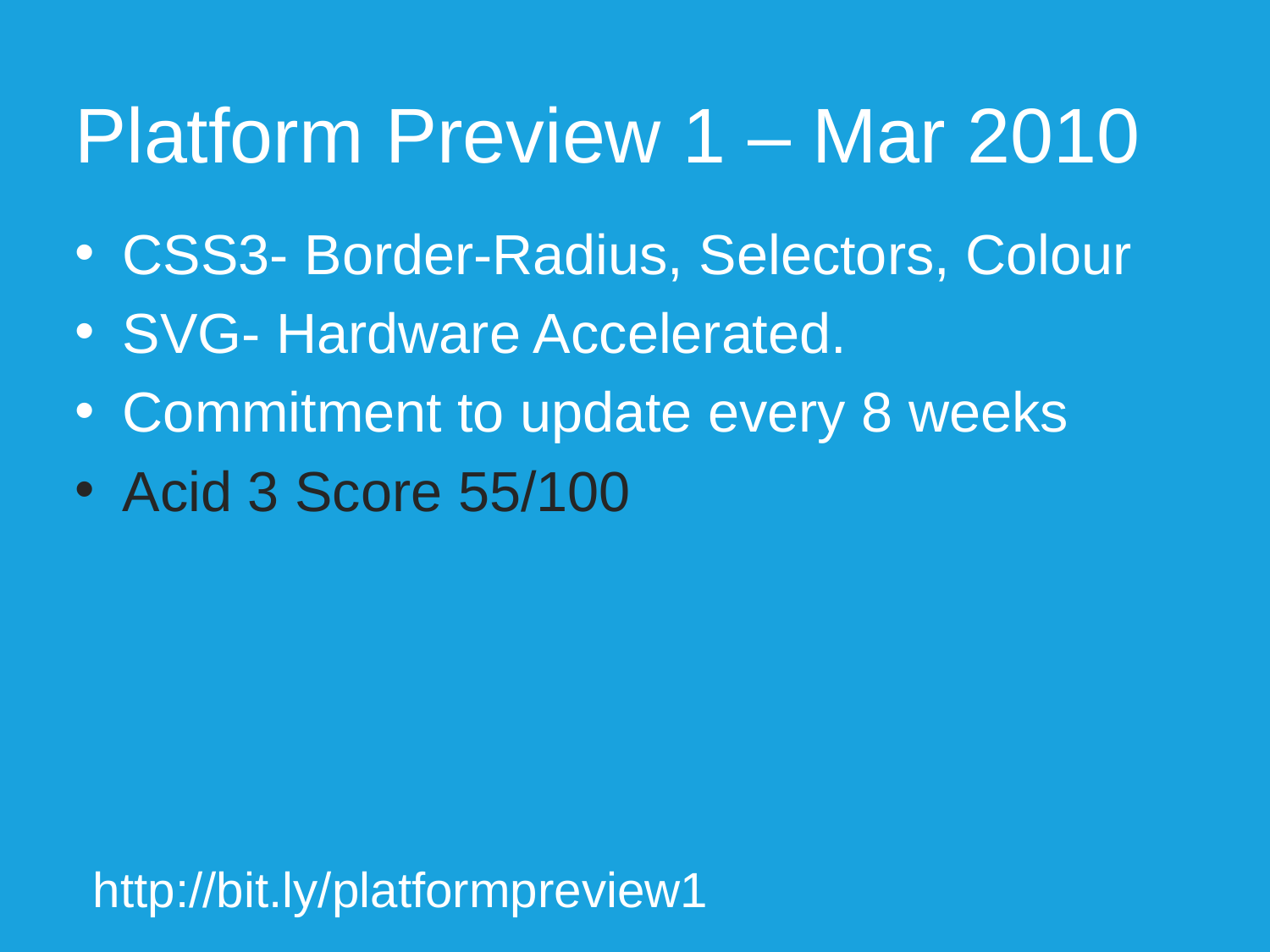

# Platform Preview 1 – Mar 2010
CSS3- Border-Radius, Selectors, Colour
SVG- Hardware Accelerated.
Commitment to update every 8 weeks
Acid 3 Score 55/100
http://bit.ly/platformpreview1